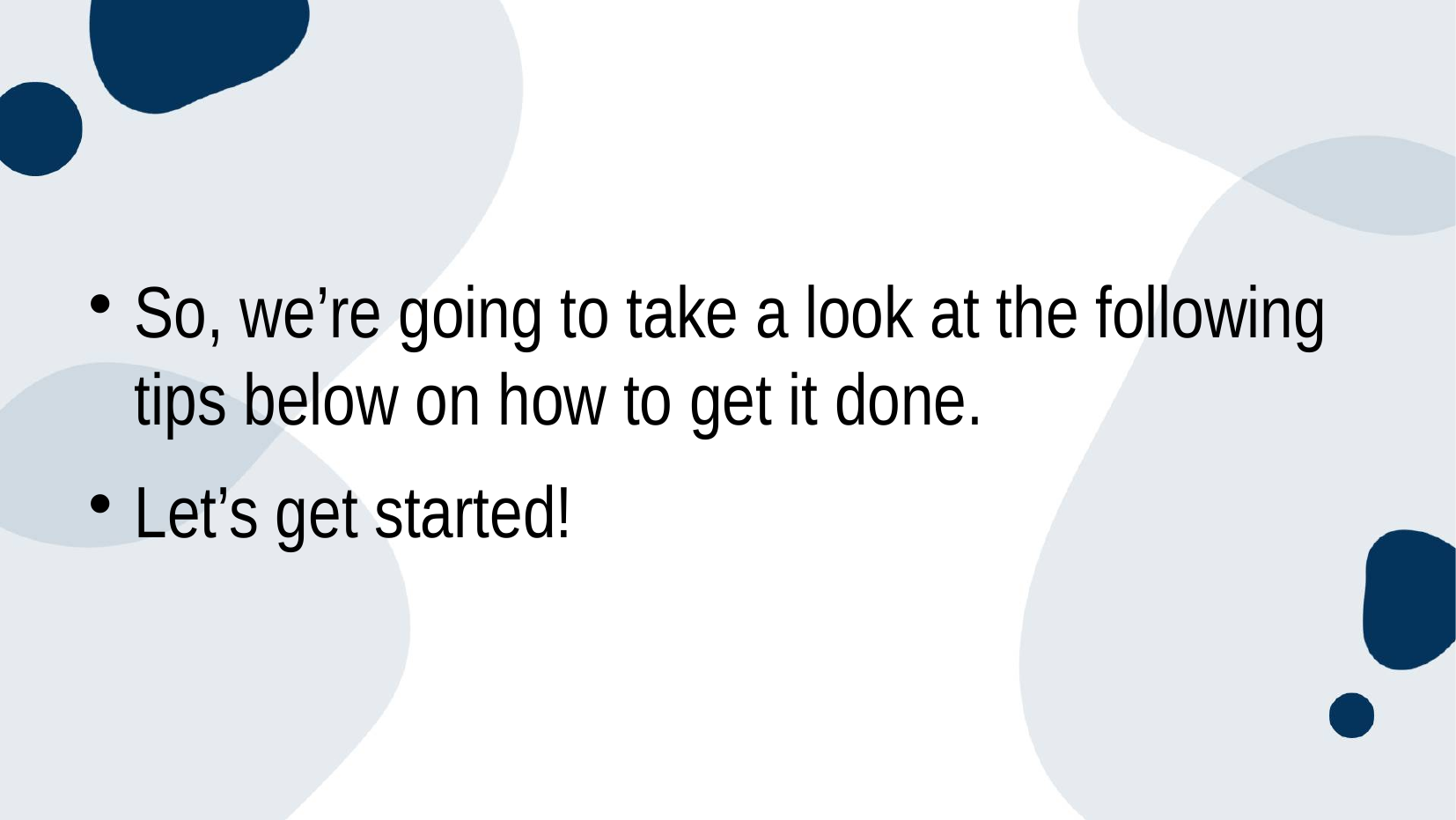

#
So, we’re going to take a look at the following tips below on how to get it done.
Let’s get started!